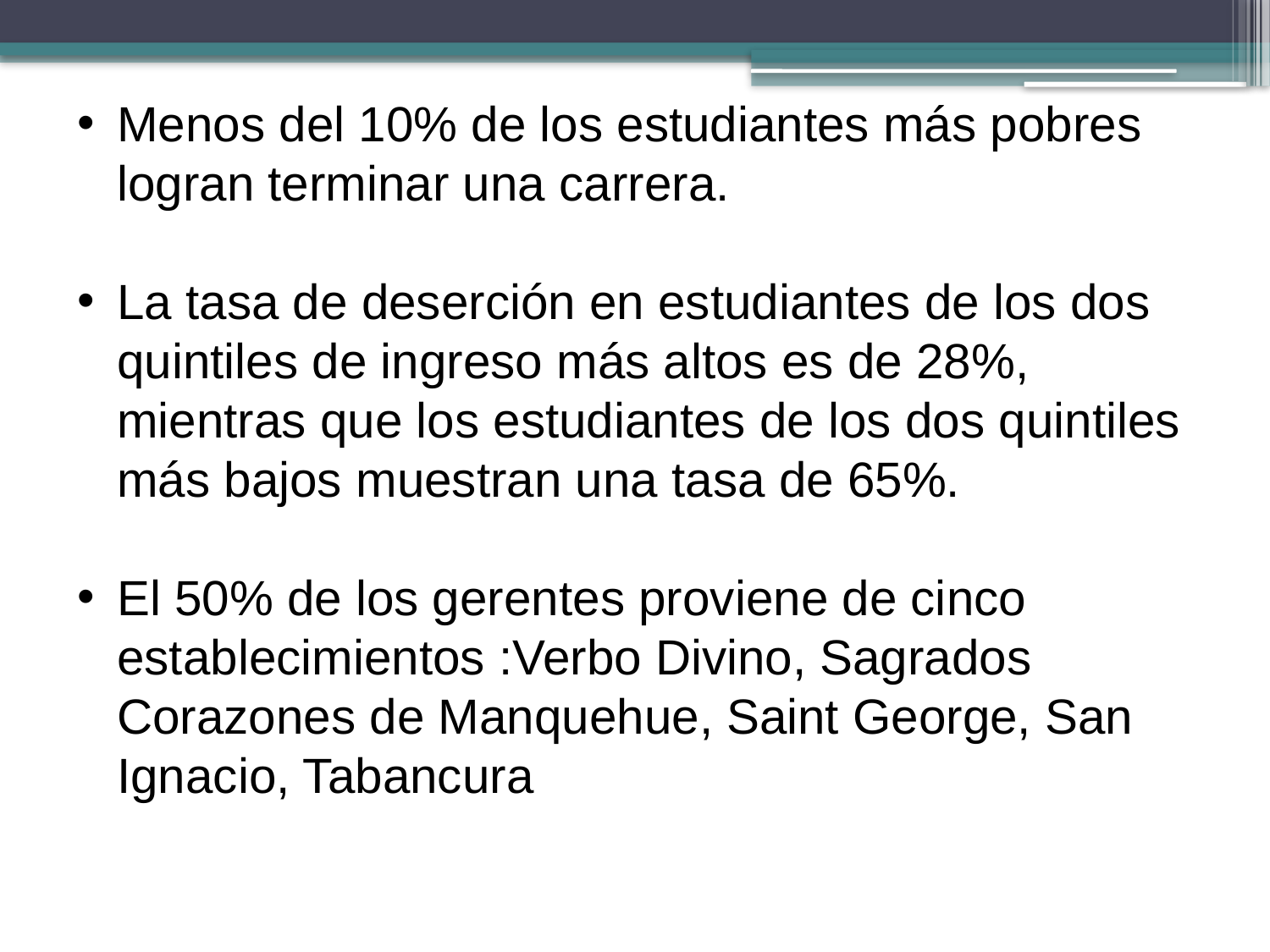

Menos del 10% de los estudiantes más pobres logran terminar una carrera.

La tasa de deserción en estudiantes de los dos quintiles de ingreso más altos es de 28%, mientras que los estudiantes de los dos quintiles más bajos muestran una tasa de 65%.

El 50% de los gerentes proviene de cinco establecimientos :Verbo Divino, Sagrados Corazones de Manquehue, Saint George, San Ignacio, Tabancura